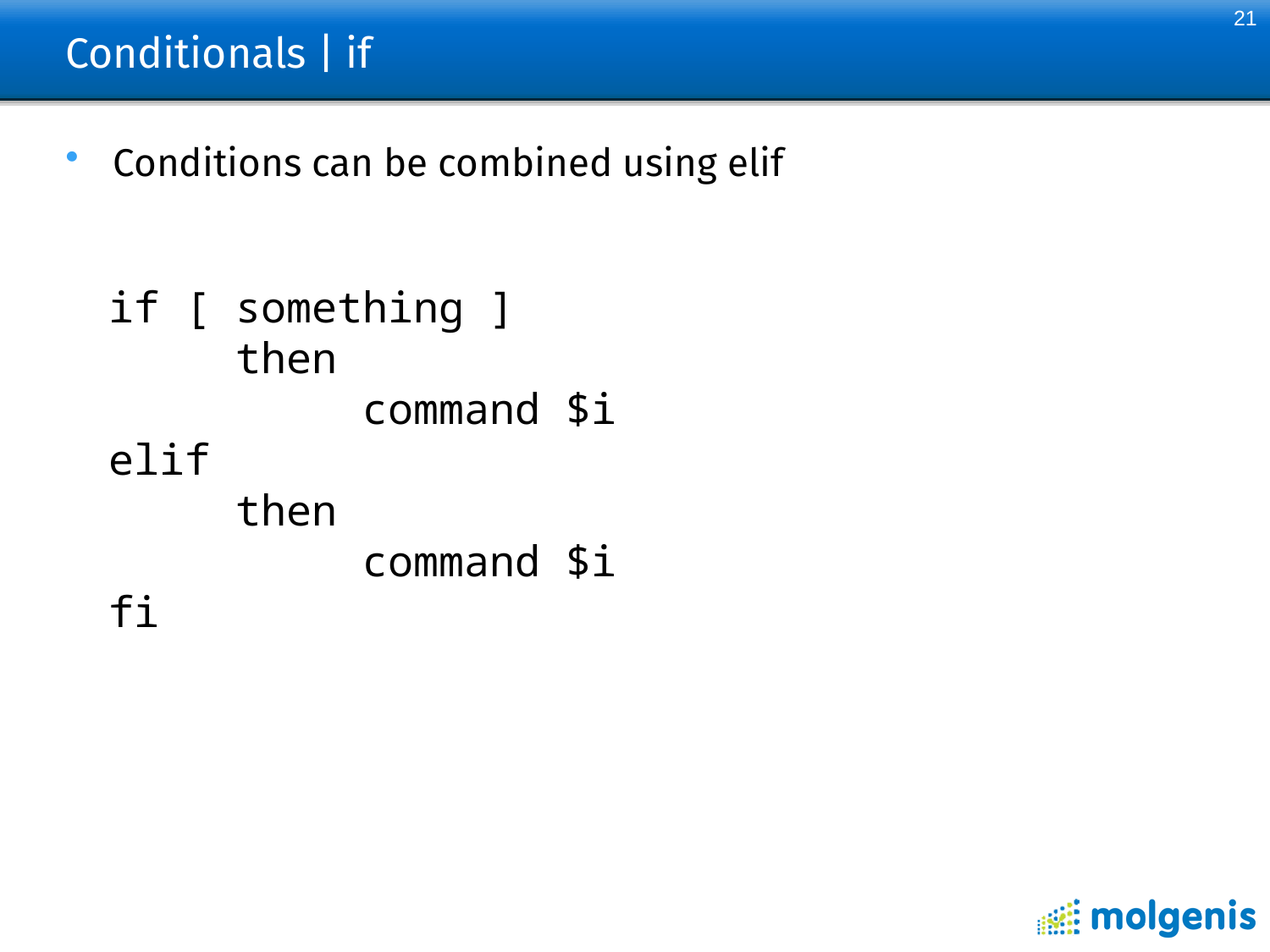

21
# Conditionals | if
Conditions can be combined using elif
if [ something ]
	then
		command $i
elif
	then
		command $i
fi